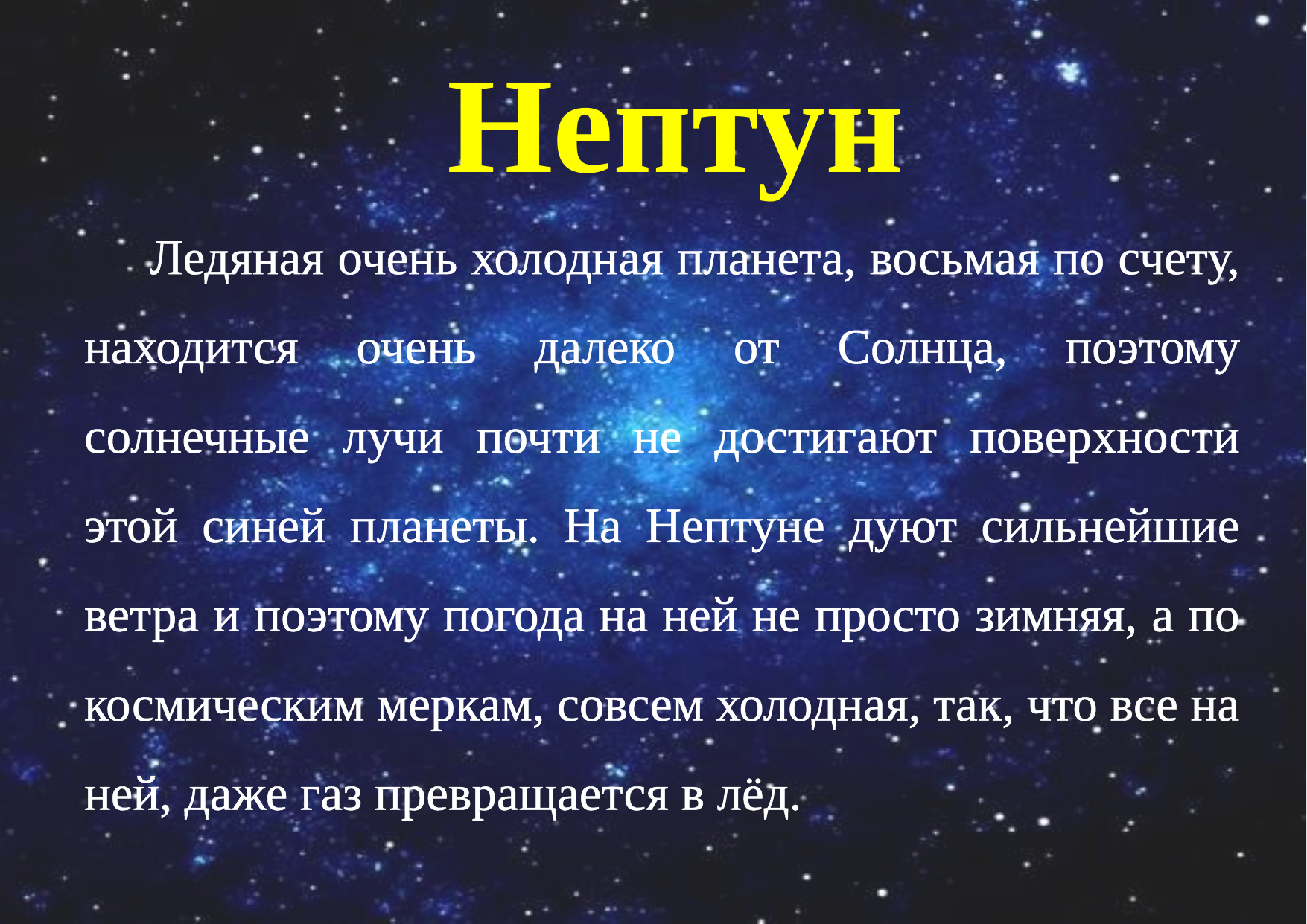

Нептун
Ледяная очень холодная планета, восьмая по счету, находится очень далеко от Солнца, поэтому солнечные лучи почти не достигают поверхности этой синей планеты. На Нептуне дуют сильнейшие ветра и поэтому погода на ней не просто зимняя, а по космическим меркам, совсем холодная, так, что все на ней, даже газ превращается в лёд.